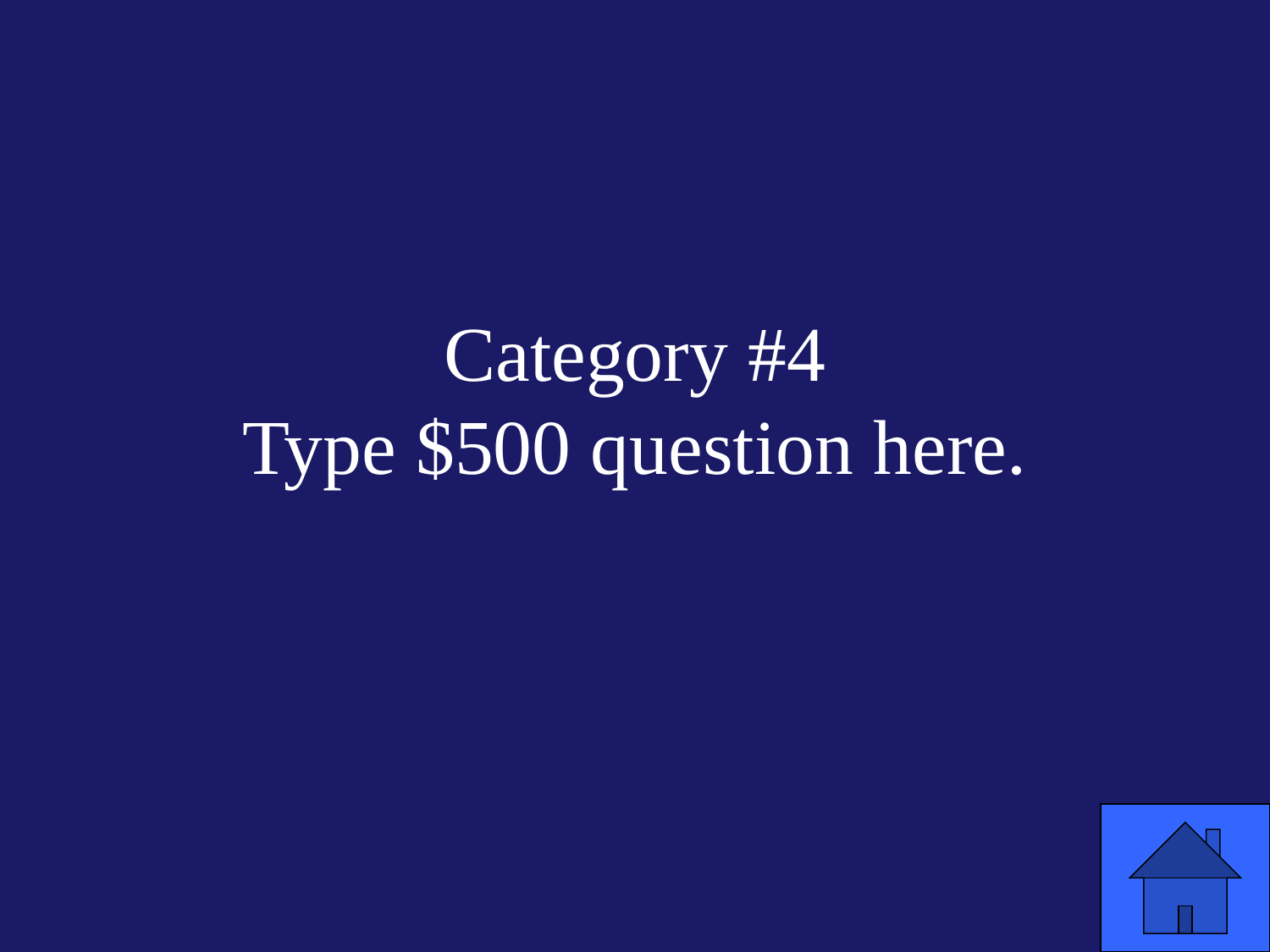

# Category #4 Type $500 question here.